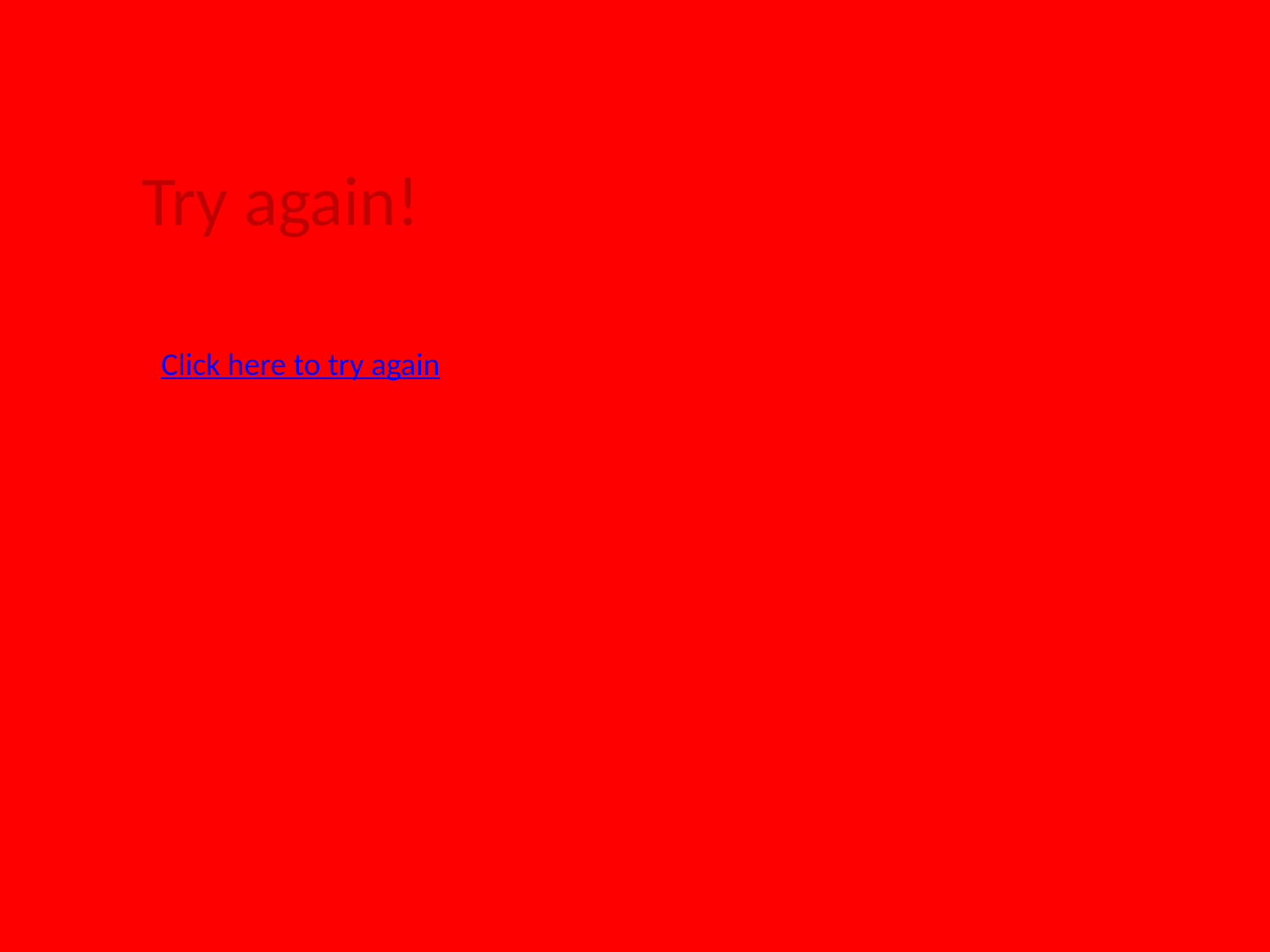

Try again!
Click here to try again